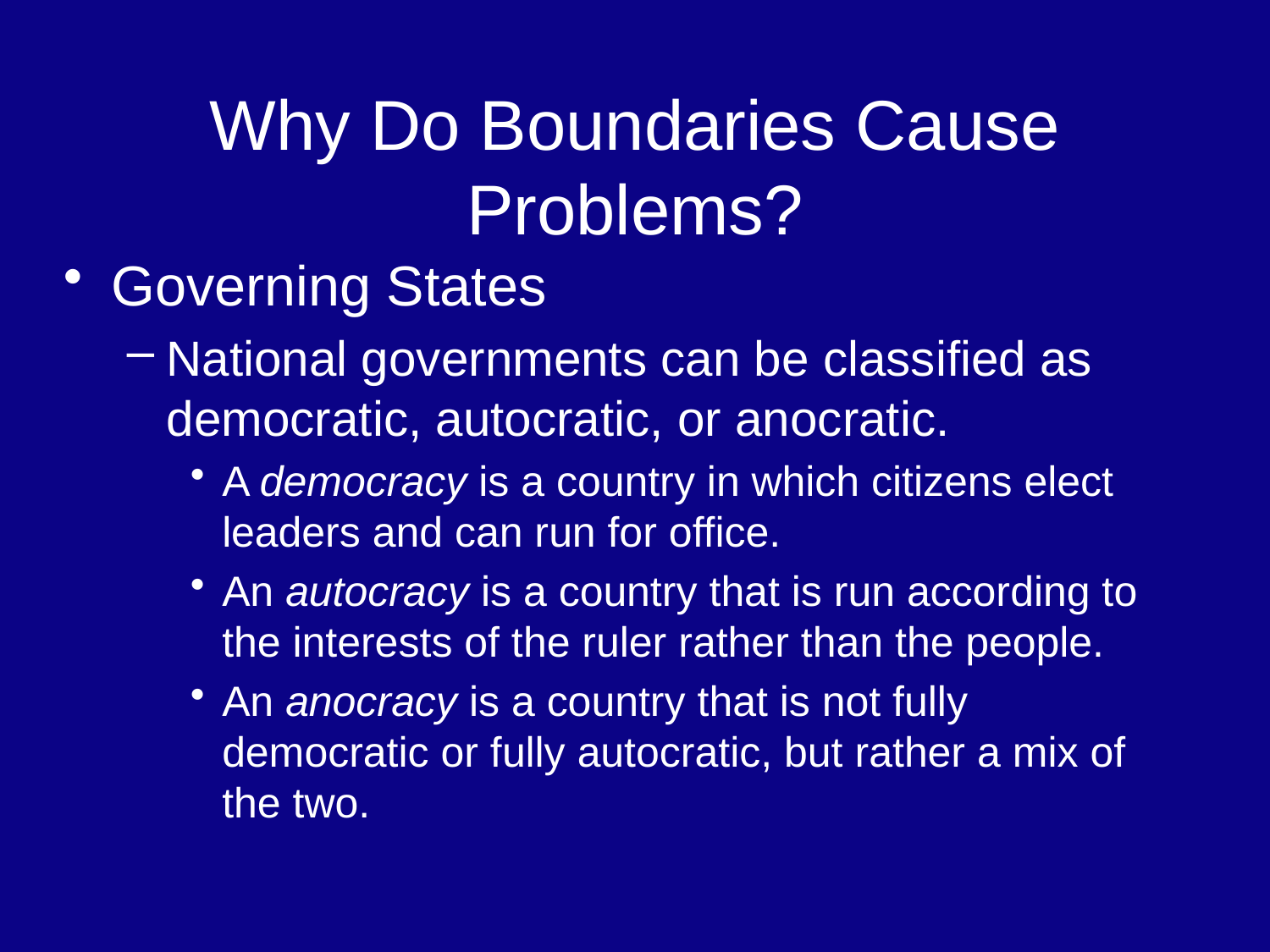

# Why Do Boundaries Cause Problems?
Governing States
National governments can be classified as democratic, autocratic, or anocratic.
A democracy is a country in which citizens elect leaders and can run for office.
An autocracy is a country that is run according to the interests of the ruler rather than the people.
An anocracy is a country that is not fully democratic or fully autocratic, but rather a mix of the two.